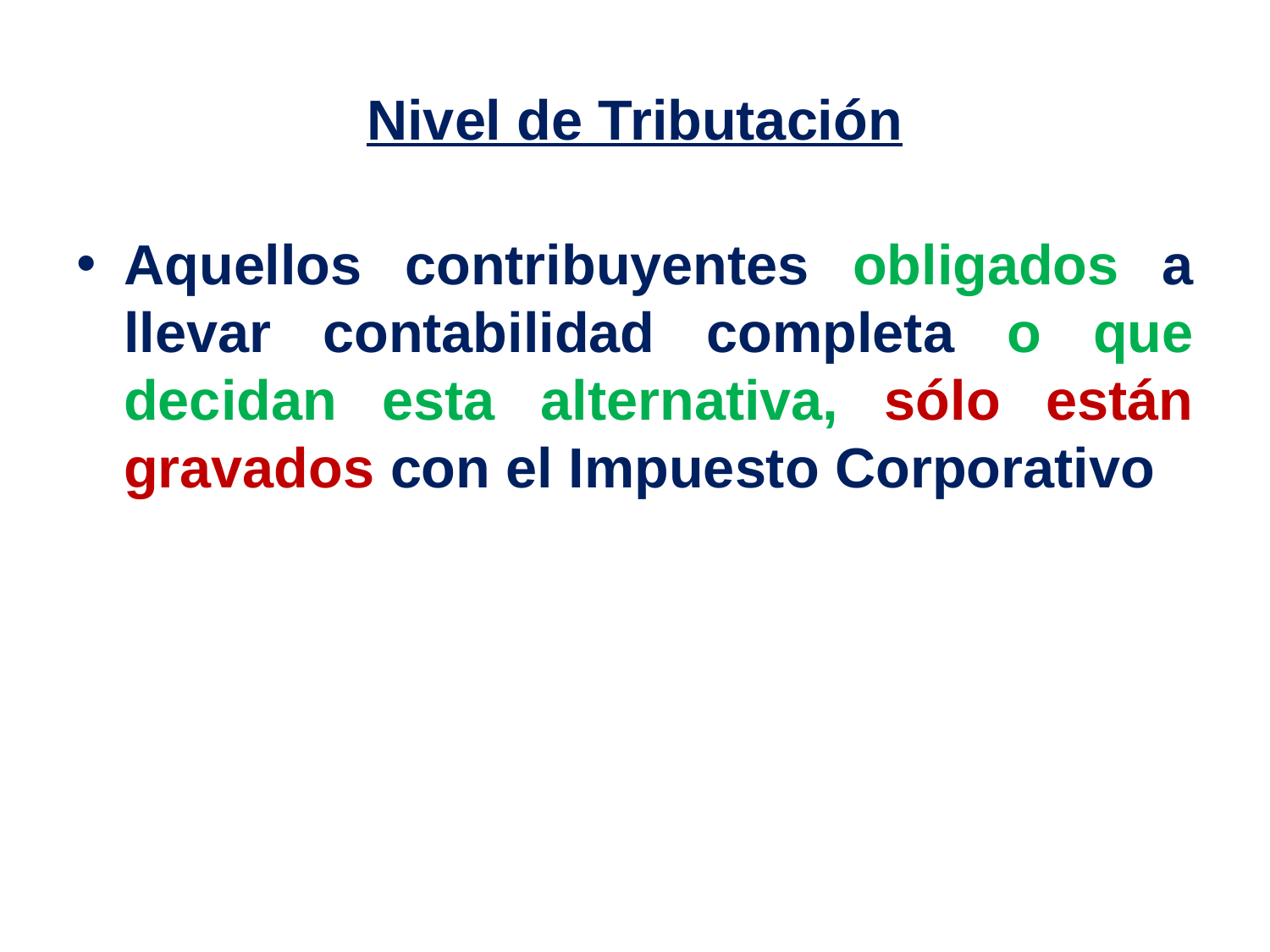

# Nivel de Tributación
Aquellos contribuyentes obligados a llevar contabilidad completa o que decidan esta alternativa, sólo están gravados con el Impuesto Corporativo